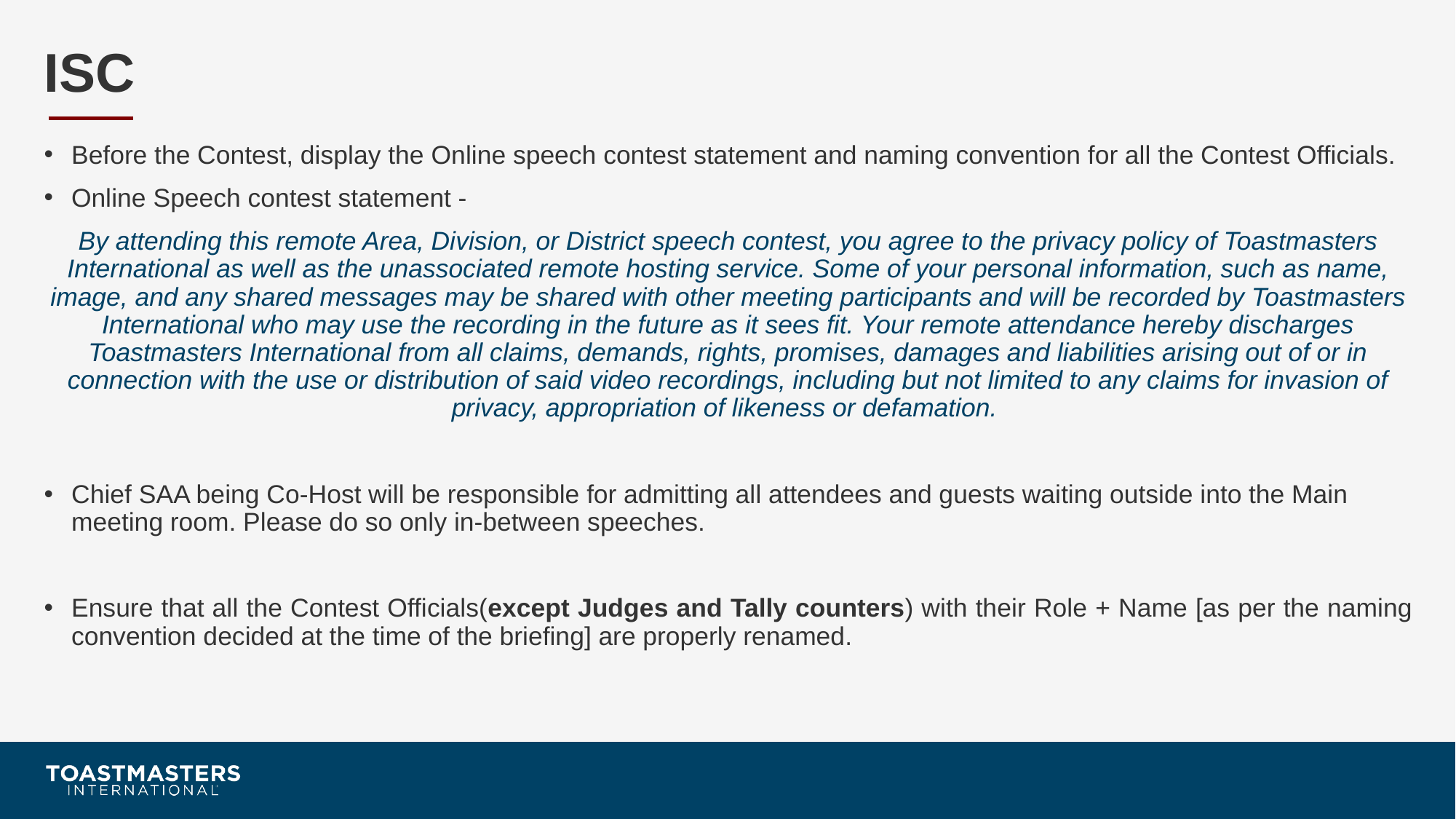

# ISC
Before the Contest, display the Online speech contest statement and naming convention for all the Contest Officials.
Online Speech contest statement -
By attending this remote Area, Division, or District speech contest, you agree to the privacy policy of Toastmasters International as well as the unassociated remote hosting service. Some of your personal information, such as name, image, and any shared messages may be shared with other meeting participants and will be recorded by Toastmasters International who may use the recording in the future as it sees fit. Your remote attendance hereby discharges Toastmasters International from all claims, demands, rights, promises, damages and liabilities arising out of or in connection with the use or distribution of said video recordings, including but not limited to any claims for invasion of privacy, appropriation of likeness or defamation.

Chief SAA being Co-Host will be responsible for admitting all attendees and guests waiting outside into the Main meeting room. Please do so only in-between speeches.

Ensure that all the Contest Officials(except Judges and Tally counters) with their Role + Name [as per the naming convention decided at the time of the briefing] are properly renamed.